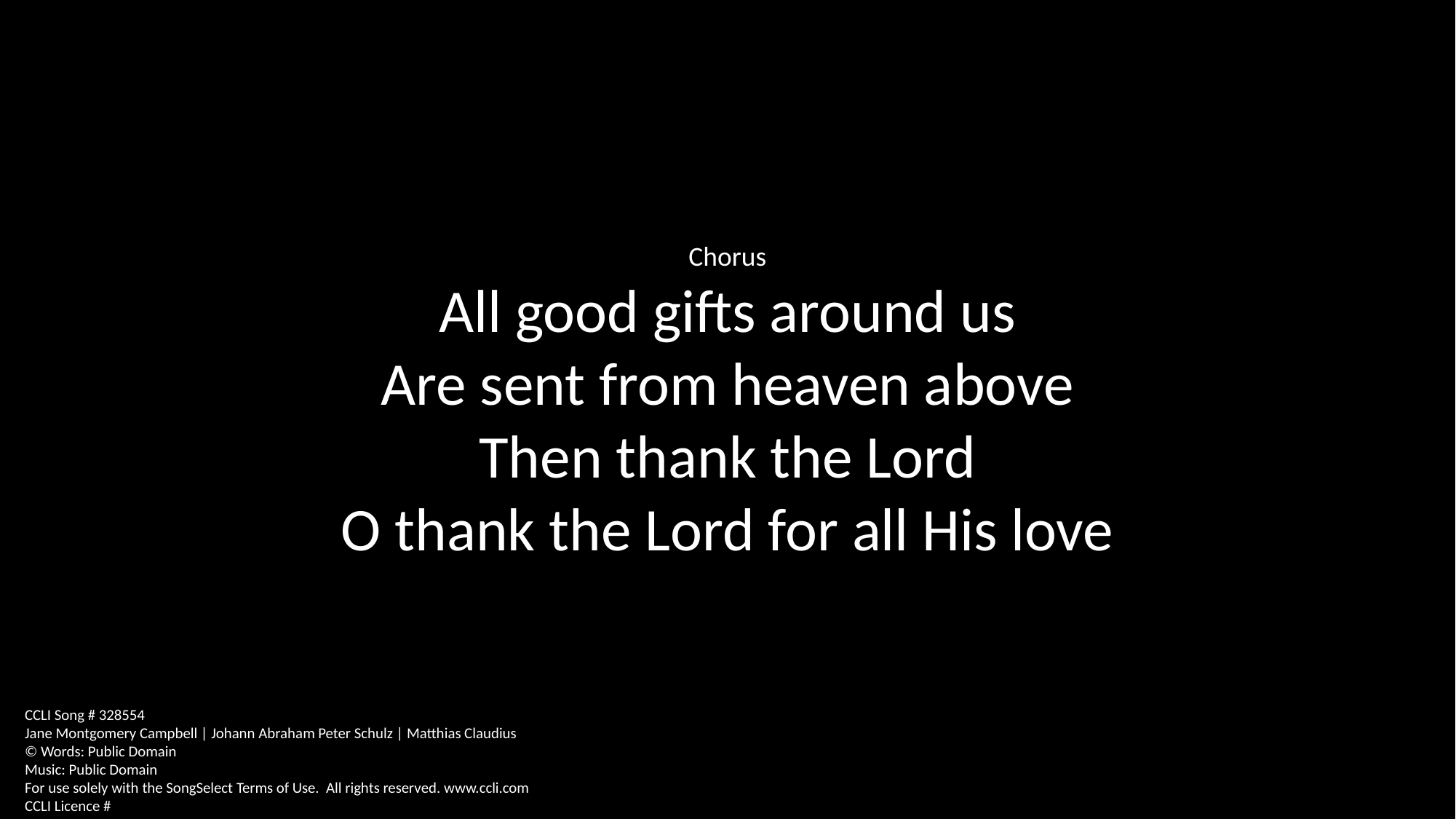

Chorus
All good gifts around us
Are sent from heaven above
Then thank the Lord
O thank the Lord for all His love
CCLI Song # 328554
Jane Montgomery Campbell | Johann Abraham Peter Schulz | Matthias Claudius
© Words: Public Domain
Music: Public Domain
For use solely with the SongSelect Terms of Use.  All rights reserved. www.ccli.com
CCLI Licence #